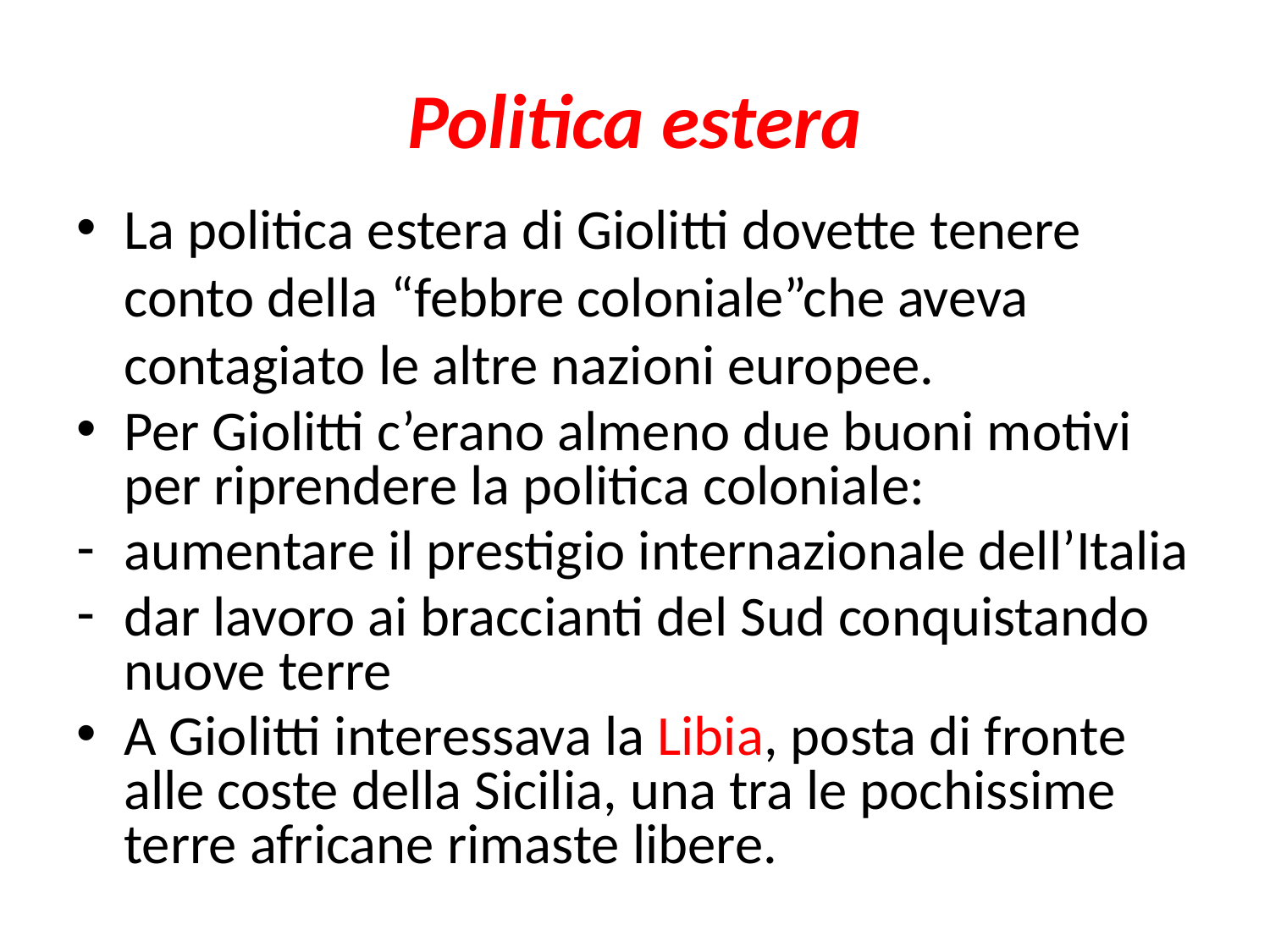

# Politica estera
La politica estera di Giolitti dovette tenere conto della “febbre coloniale”che aveva contagiato le altre nazioni europee.
Per Giolitti c’erano almeno due buoni motivi per riprendere la politica coloniale:
aumentare il prestigio internazionale dell’Italia
dar lavoro ai braccianti del Sud conquistando nuove terre
A Giolitti interessava la Libia, posta di fronte alle coste della Sicilia, una tra le pochissime terre africane rimaste libere.